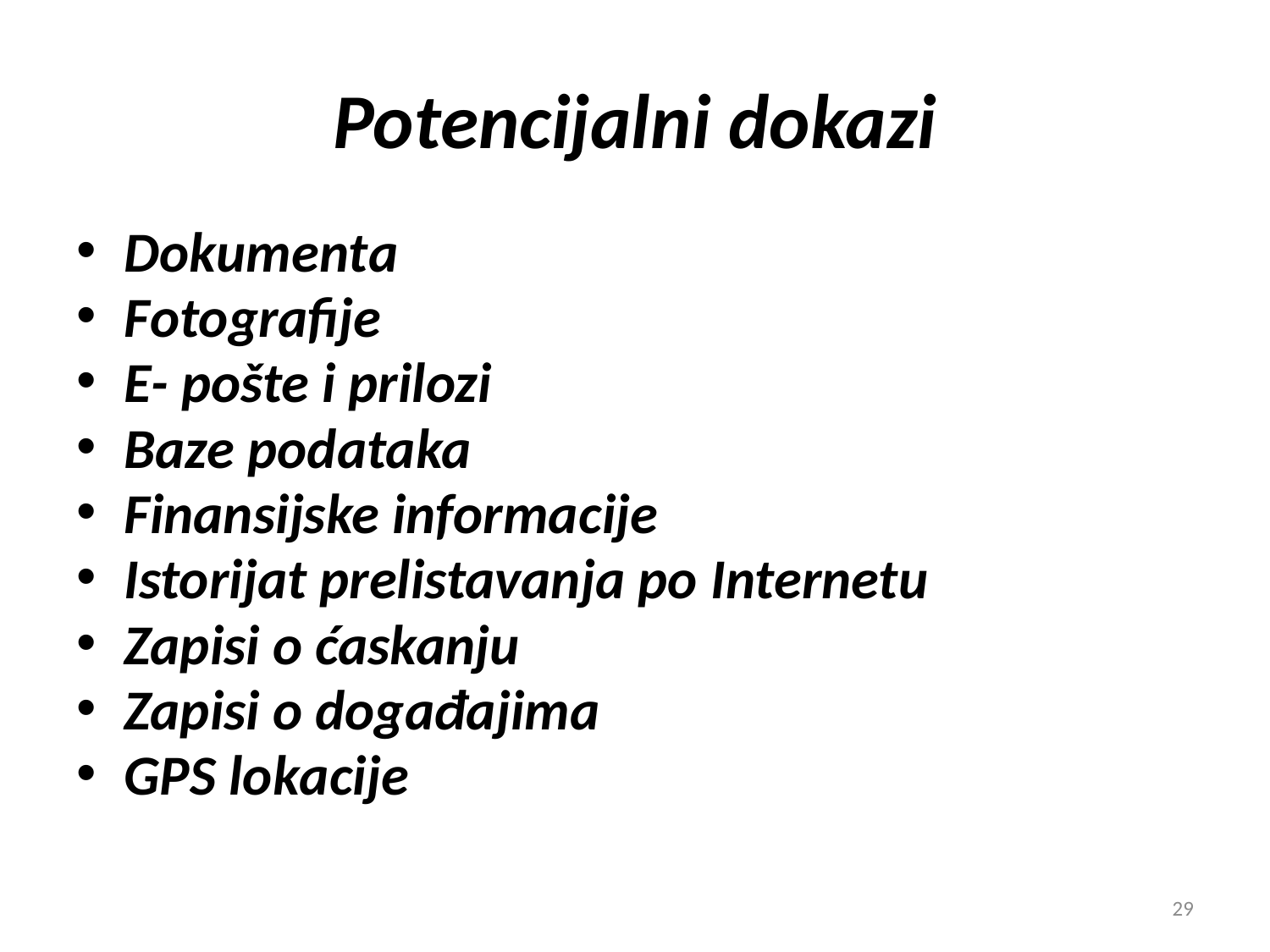

Potencijalni dokazi
Dokumenta
Fotografije
E- pošte i prilozi
Baze podataka
Finansijske informacije
Istorijat prelistavanja po Internetu
Zapisi o ćaskanju
Zapisi o događajima
GPS lokacije
29